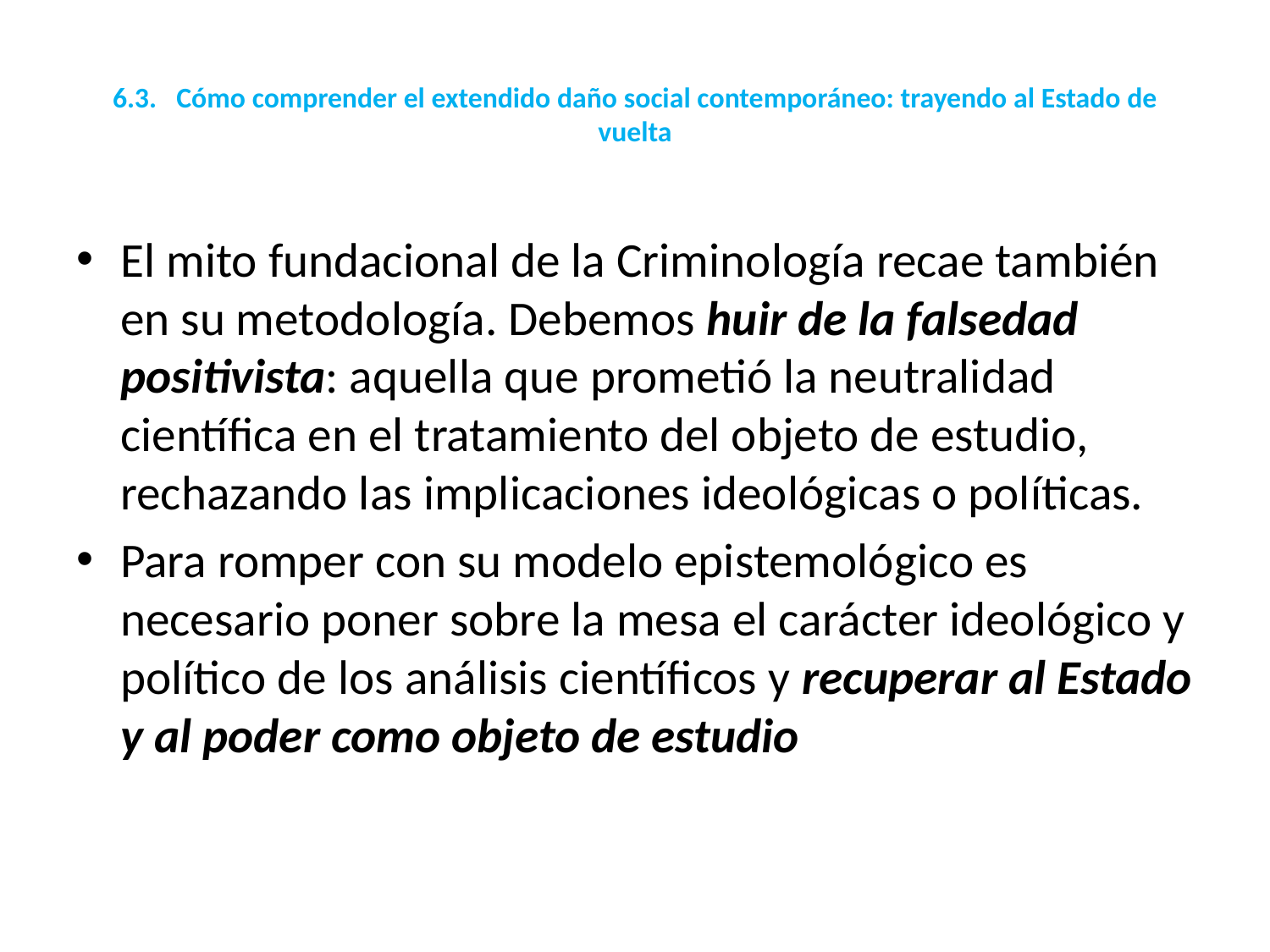

# 6.3.	 Cómo comprender el extendido daño social contemporáneo: trayendo al Estado de vuelta
El mito fundacional de la Criminología recae también en su metodología. Debemos huir de la falsedad positivista: aquella que prometió la neutralidad científica en el tratamiento del objeto de estudio, rechazando las implicaciones ideológicas o políticas.
Para romper con su modelo epistemológico es necesario poner sobre la mesa el carácter ideológico y político de los análisis científicos y recuperar al Estado y al poder como objeto de estudio